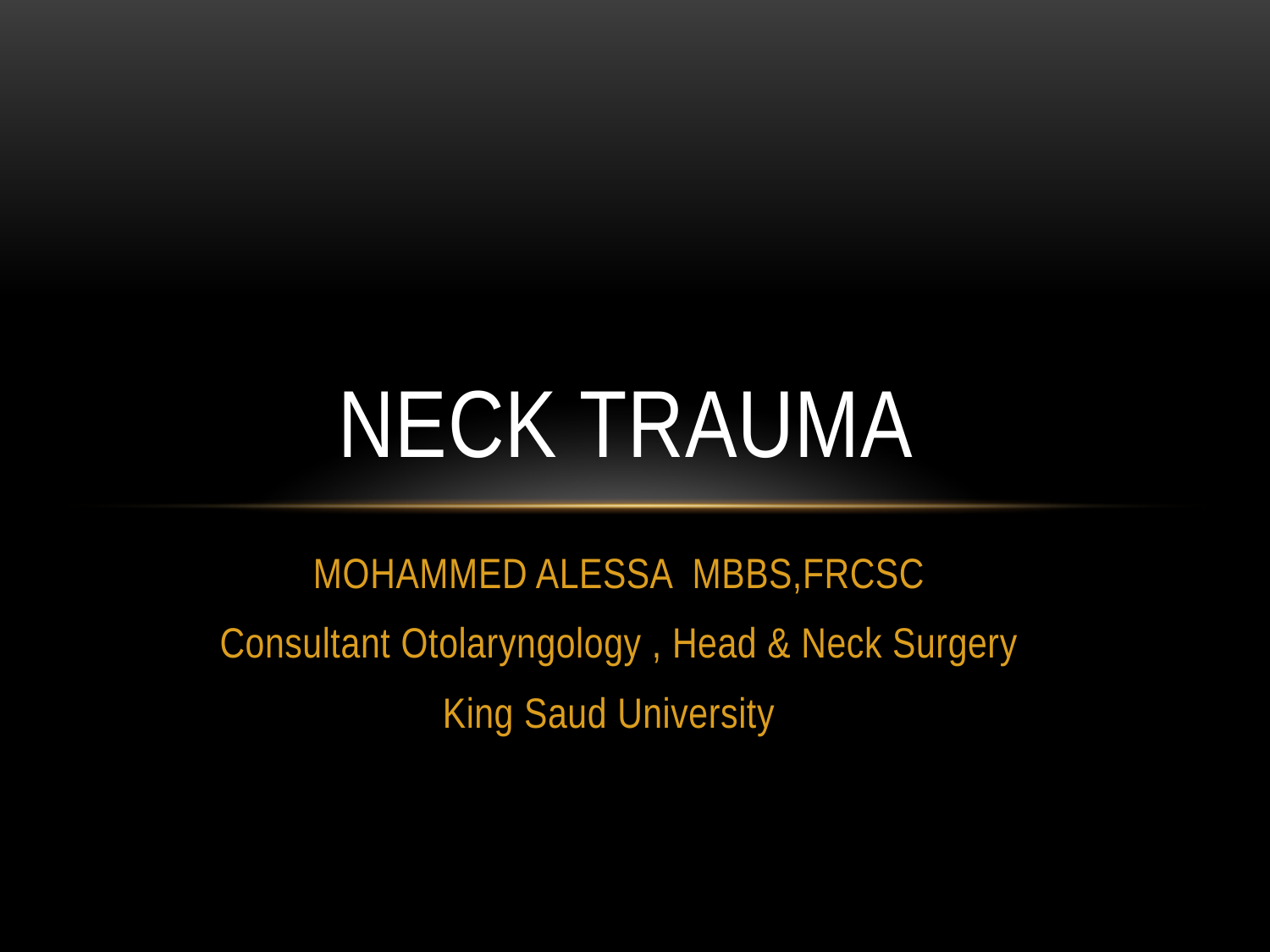

# Neck trauma
MOHAMMED ALESSA  MBBS,FRCSC
Consultant Otolaryngology , Head & Neck Surgery
King Saud University